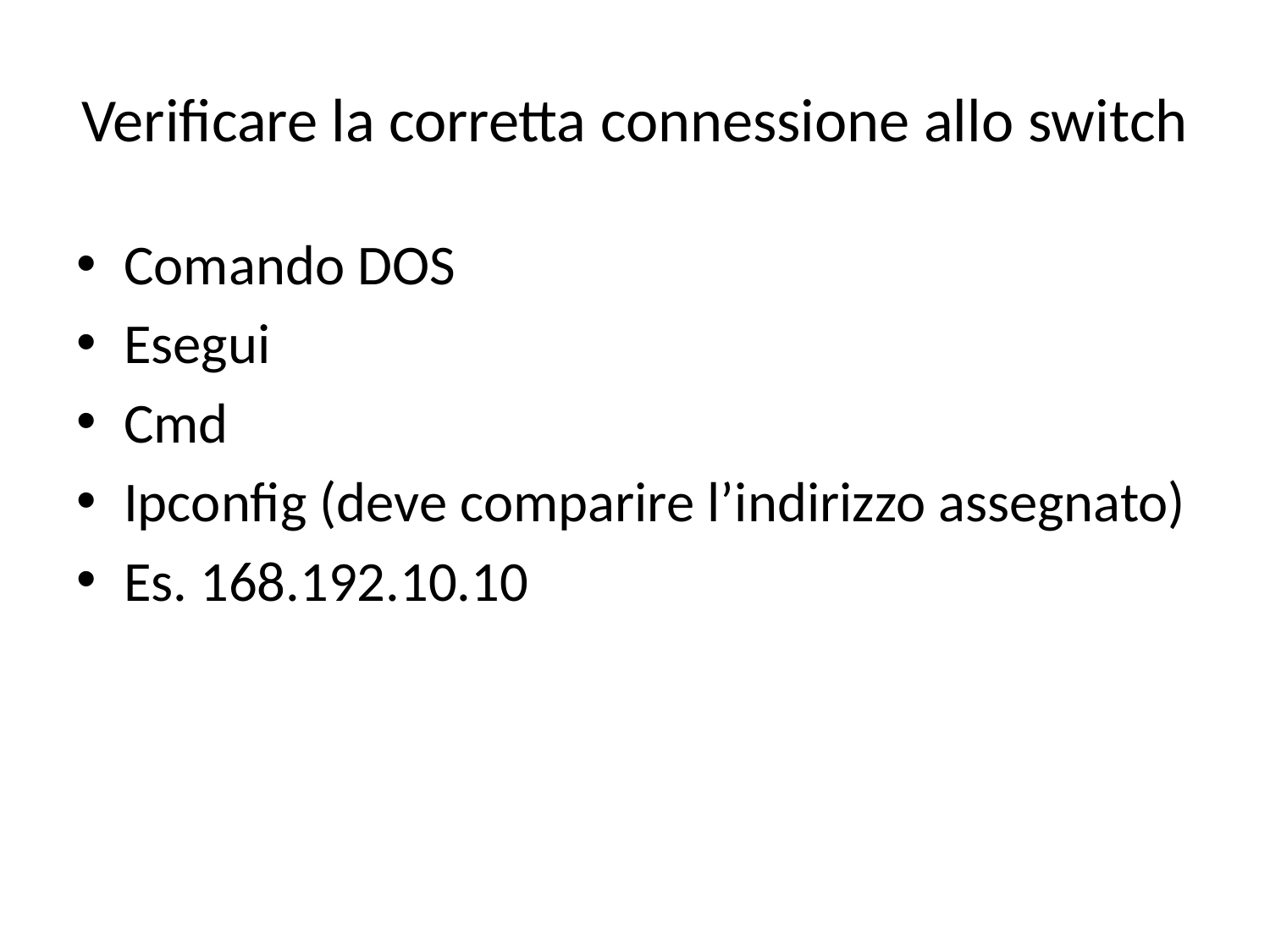

# Verificare la corretta connessione allo switch
Comando DOS
Esegui
Cmd
Ipconfig (deve comparire l’indirizzo assegnato)
Es. 168.192.10.10